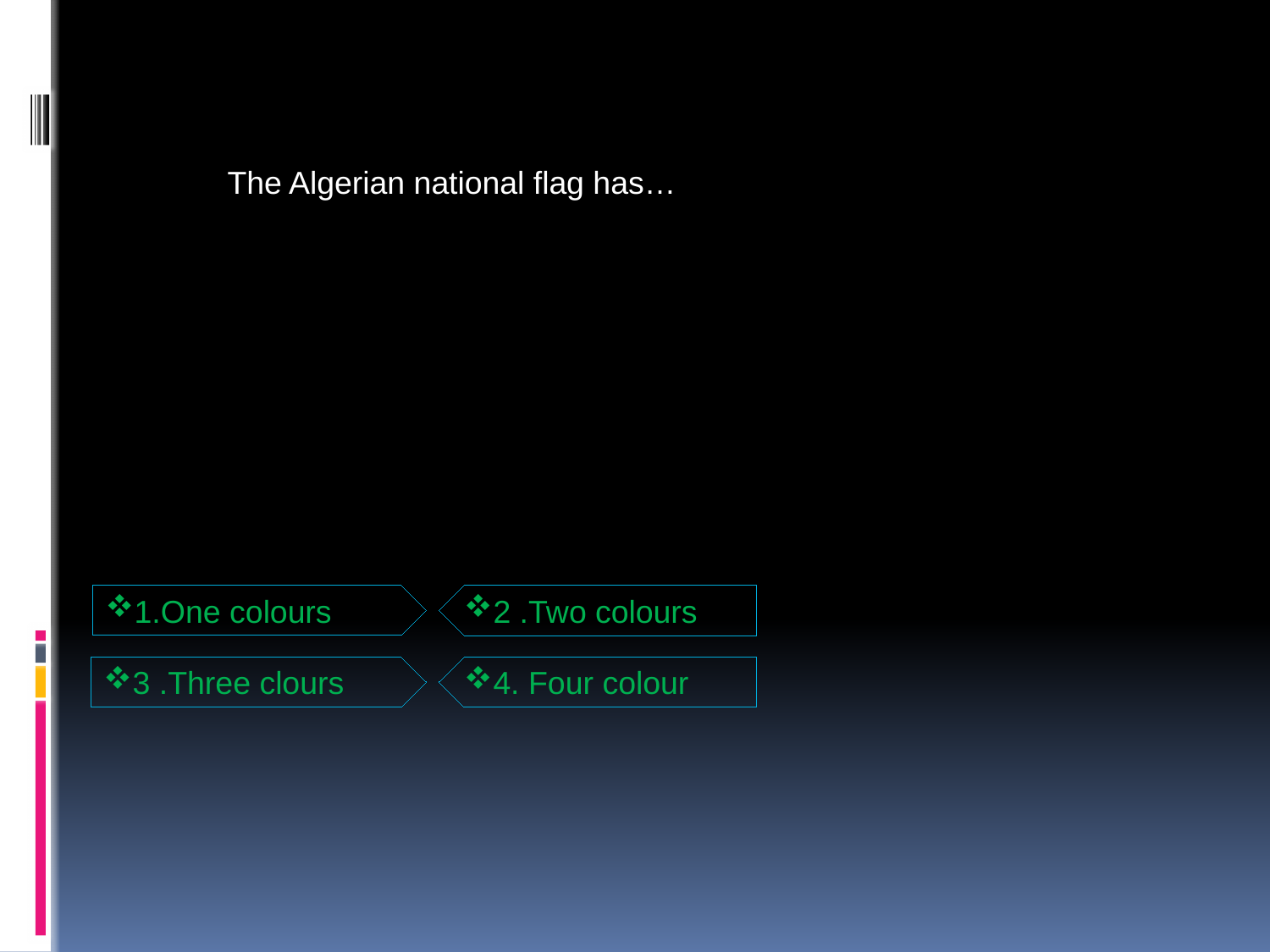

The Algerian national flag has…
1.One colours
2 .Two colours
3 .Three clours
4. Four colour